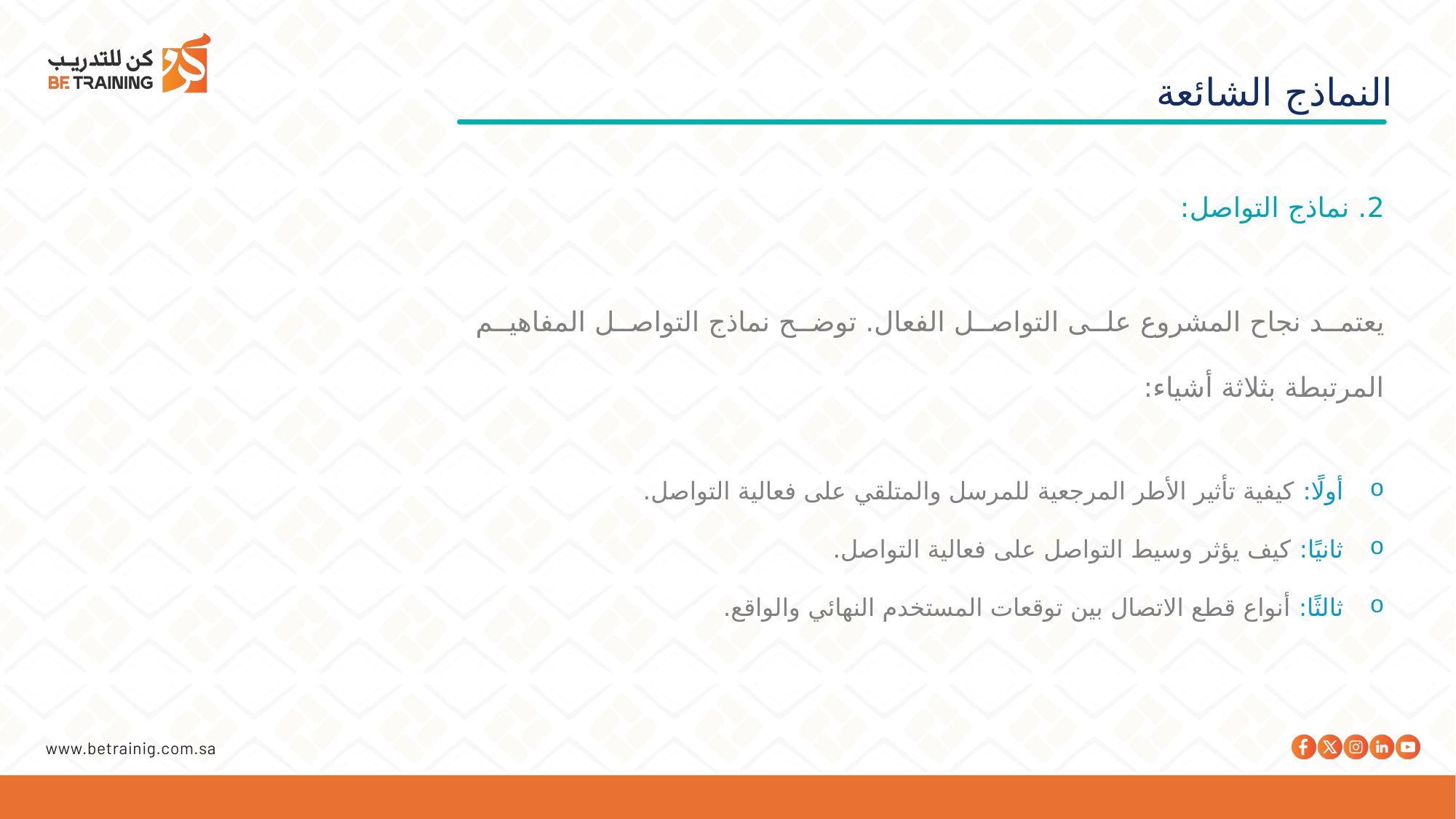

النماذج الشائعة
2. نماذج التواصل:

يعتمد نجاح المشروع على التواصل الفعال. توضح نماذج التواصل المفاهيم المرتبطة بثلاثة أشياء:

أولًا: كيفية تأثير الأطر المرجعية للمرسل والمتلقي على فعالية التواصل.
ثانيًا: كيف يؤثر وسيط التواصل على فعالية التواصل.
ثالثًا: أنواع قطع الاتصال بين توقعات المستخدم النهائي والواقع.